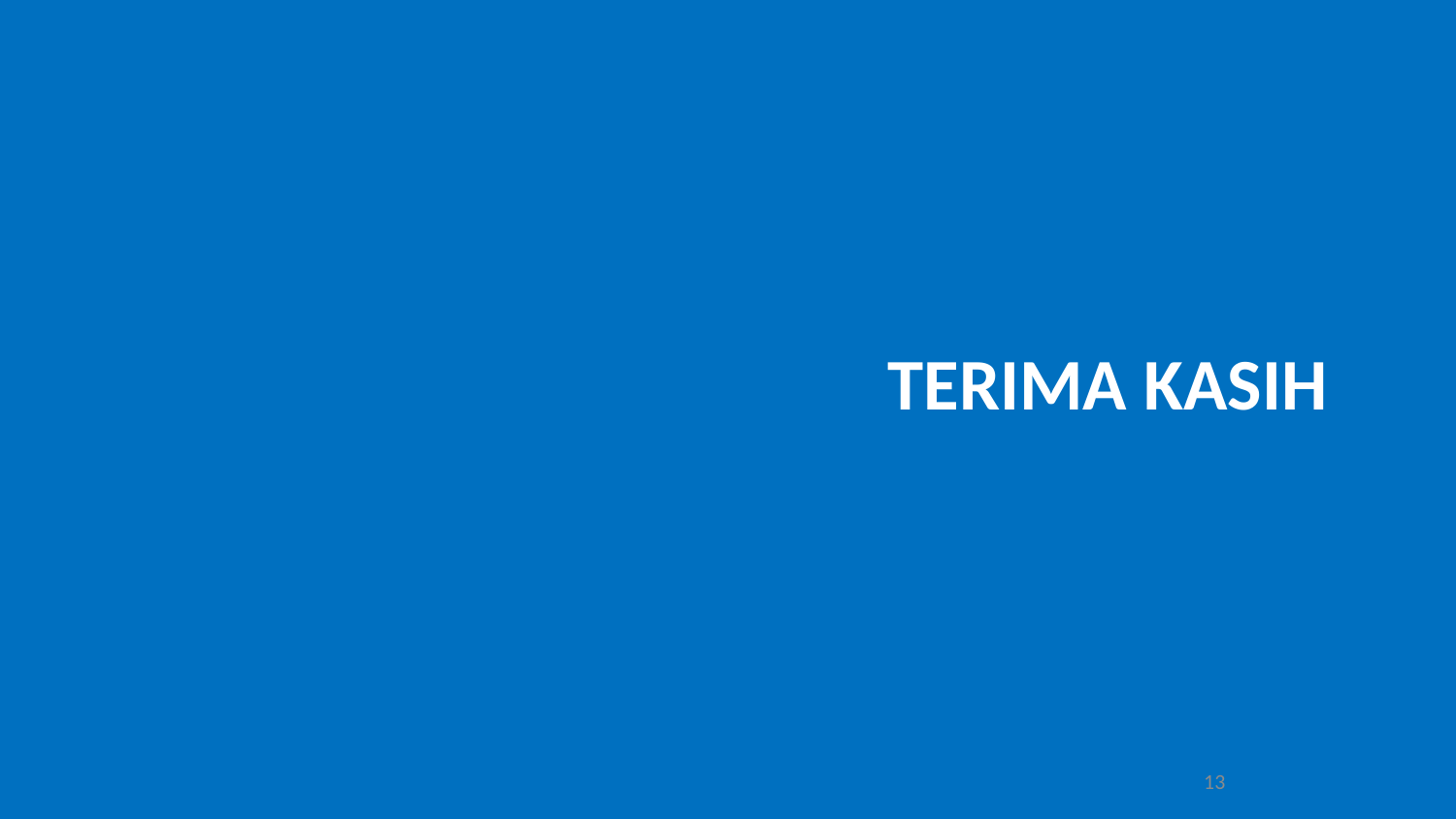

1
2

TERIMA KASIH
3
4
5
6
7
13